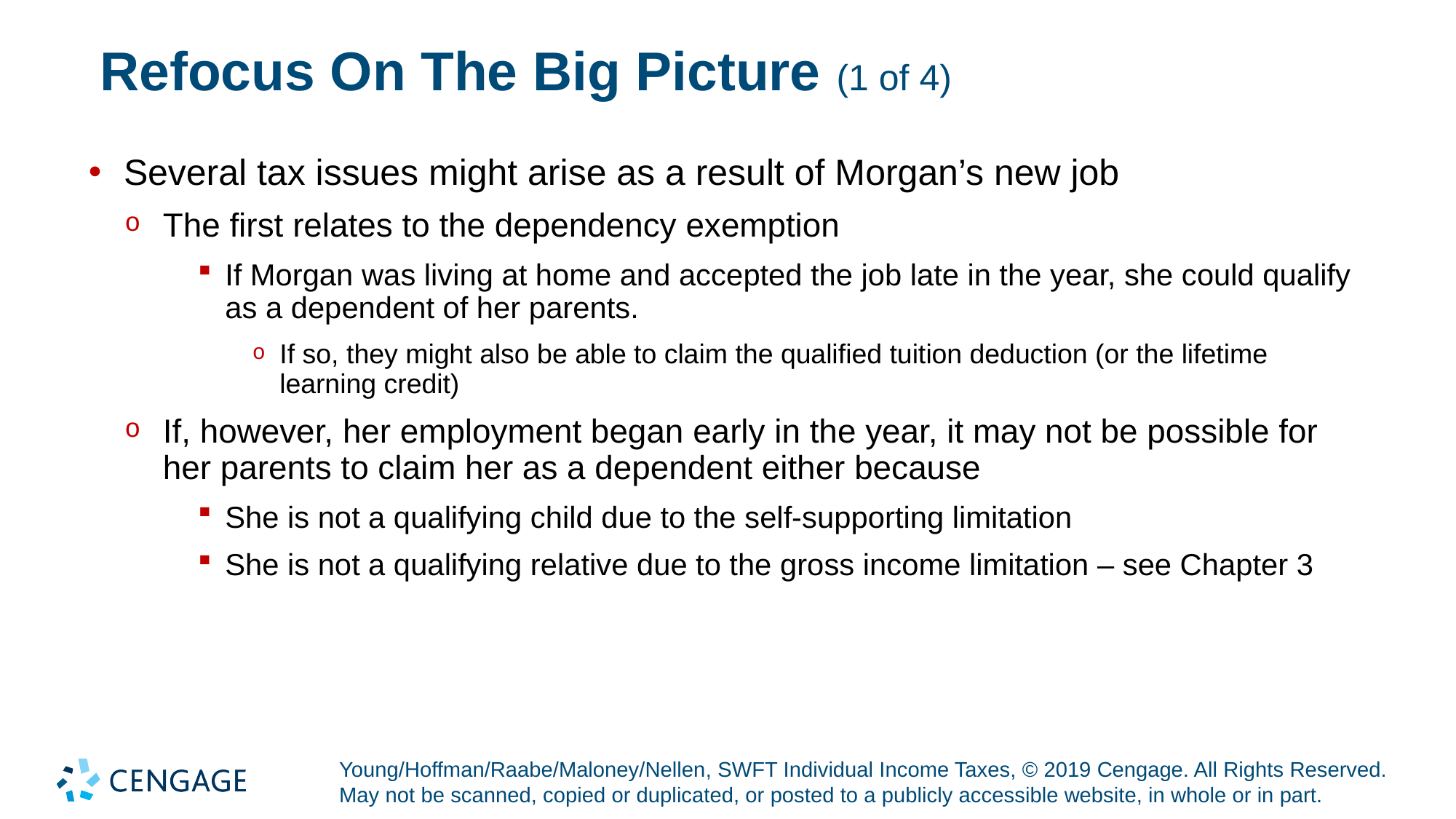

# Refocus On The Big Picture (1 of 4)
Several tax issues might arise as a result of Morgan’s new job
The first relates to the dependency exemption
If Morgan was living at home and accepted the job late in the year, she could qualify as a dependent of her parents.
If so, they might also be able to claim the qualified tuition deduction (or the lifetime learning credit)
If, however, her employment began early in the year, it may not be possible for her parents to claim her as a dependent either because
She is not a qualifying child due to the self-supporting limitation
She is not a qualifying relative due to the gross income limitation – see Chapter 3